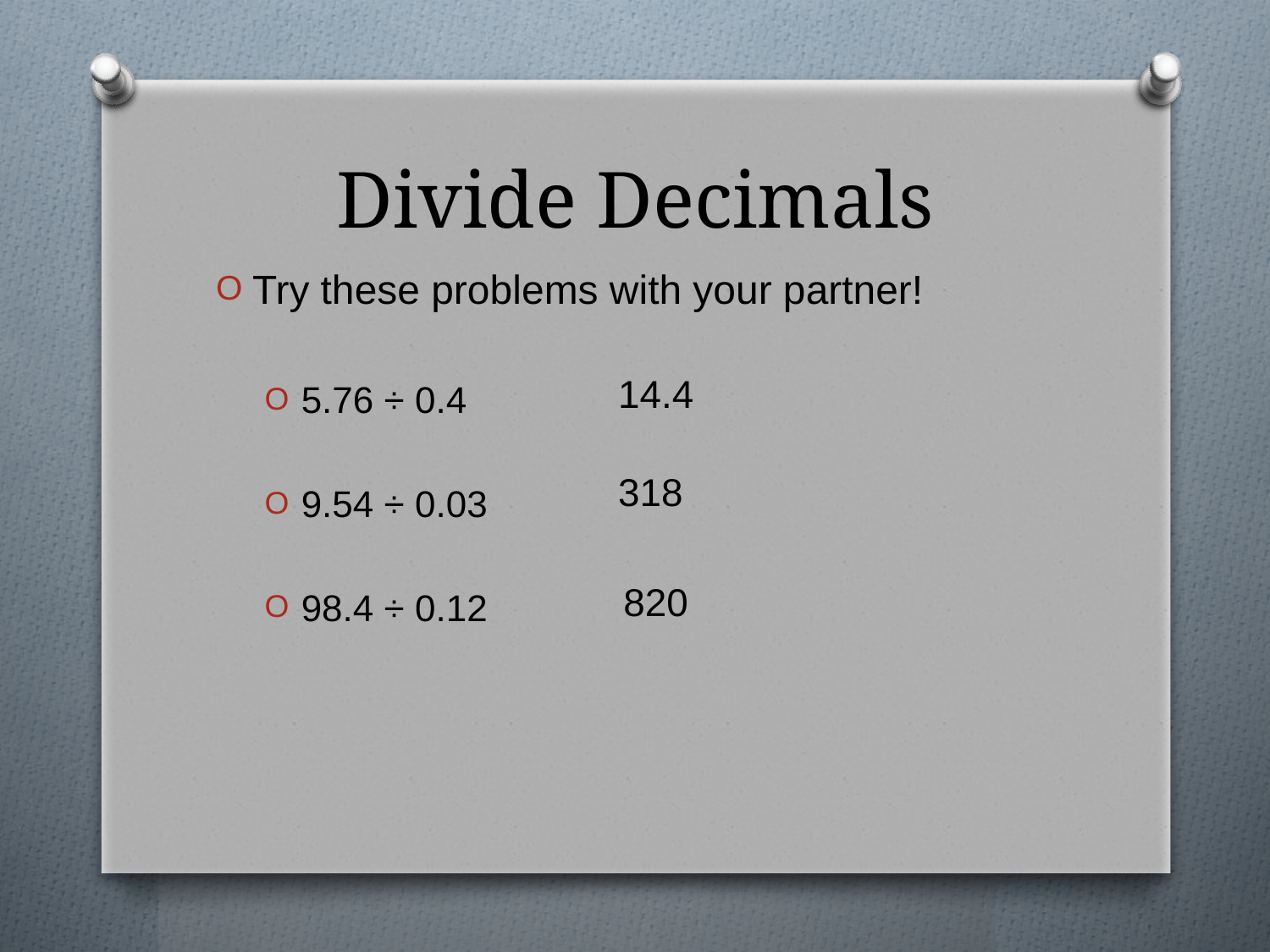

# Divide Decimals
Try these problems with your partner!

5.76 ÷ 0.4

9.54 ÷ 0.03

98.4 ÷ 0.12
14.4
318
820